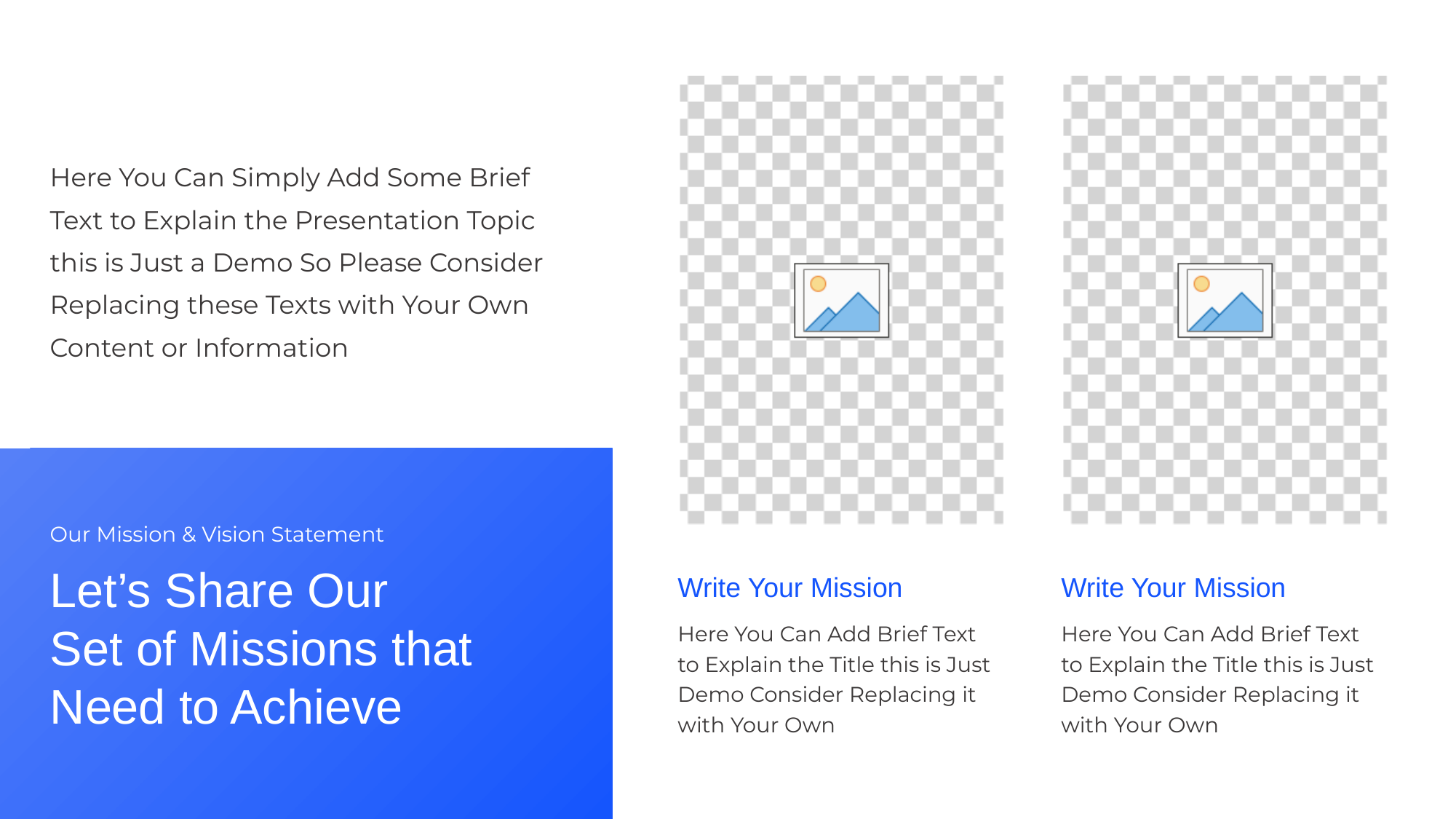

Here You Can Simply Add Some Brief
Text to Explain the Presentation Topic
this is Just a Demo So Please Consider
Replacing these Texts with Your Own
Content or Information

Our Mission & Vision Statement
Let’s Share Our
Set of Missions that
Need to Achieve
Write Your Mission
Write Your Mission
Here You Can Add Brief Text
to Explain the Title this is Just
Demo Consider Replacing it
with Your Own
Here You Can Add Brief Text
to Explain the Title this is Just
Demo Consider Replacing it
with Your Own